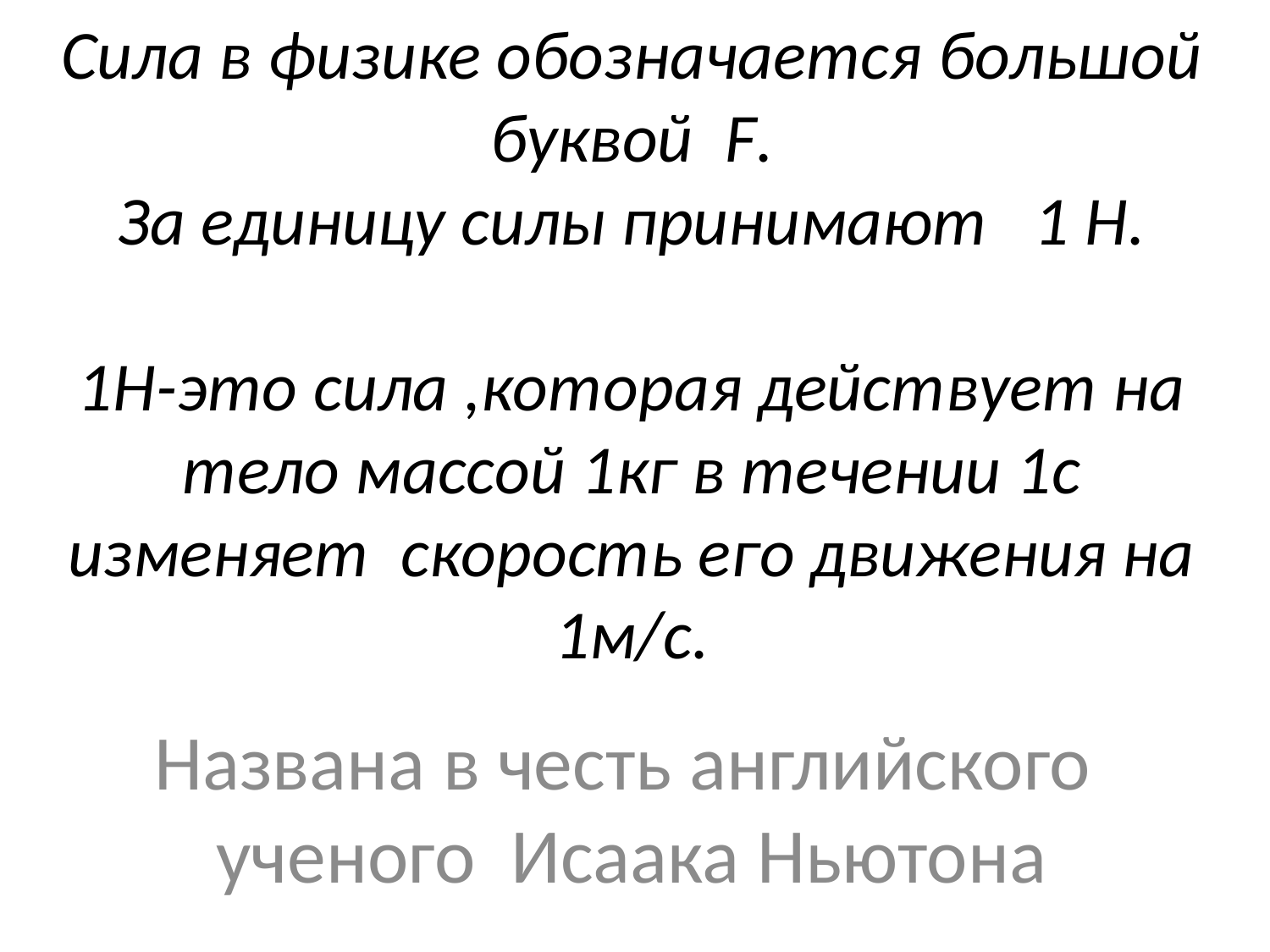

# Сила в физике обозначается большой буквой  F. За единицу силы принимают   1 Н. 1Н-это сила ,которая действует на тело массой 1кг в течении 1с изменяет  скорость его движения на 1м/с.
Названа в честь английского  ученого  Исаака Ньютона